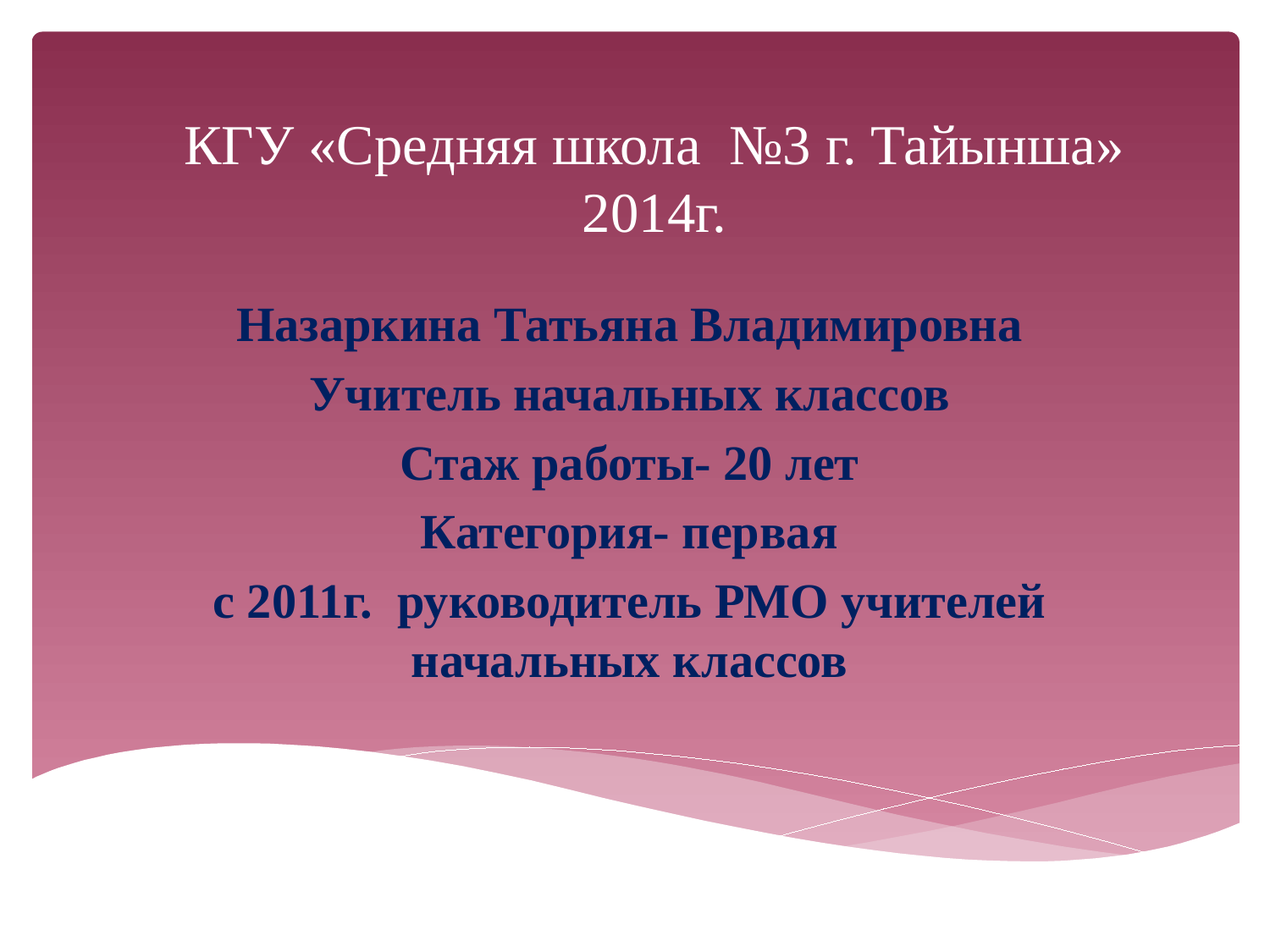

# КГУ «Средняя школа  №3 г. Тайынша» 2014г.
Назаркина Татьяна Владимировна
Учитель начальных классов
Стаж работы- 20 лет
Категория- первая
с 2011г.  руководитель РМО учителей начальных классов